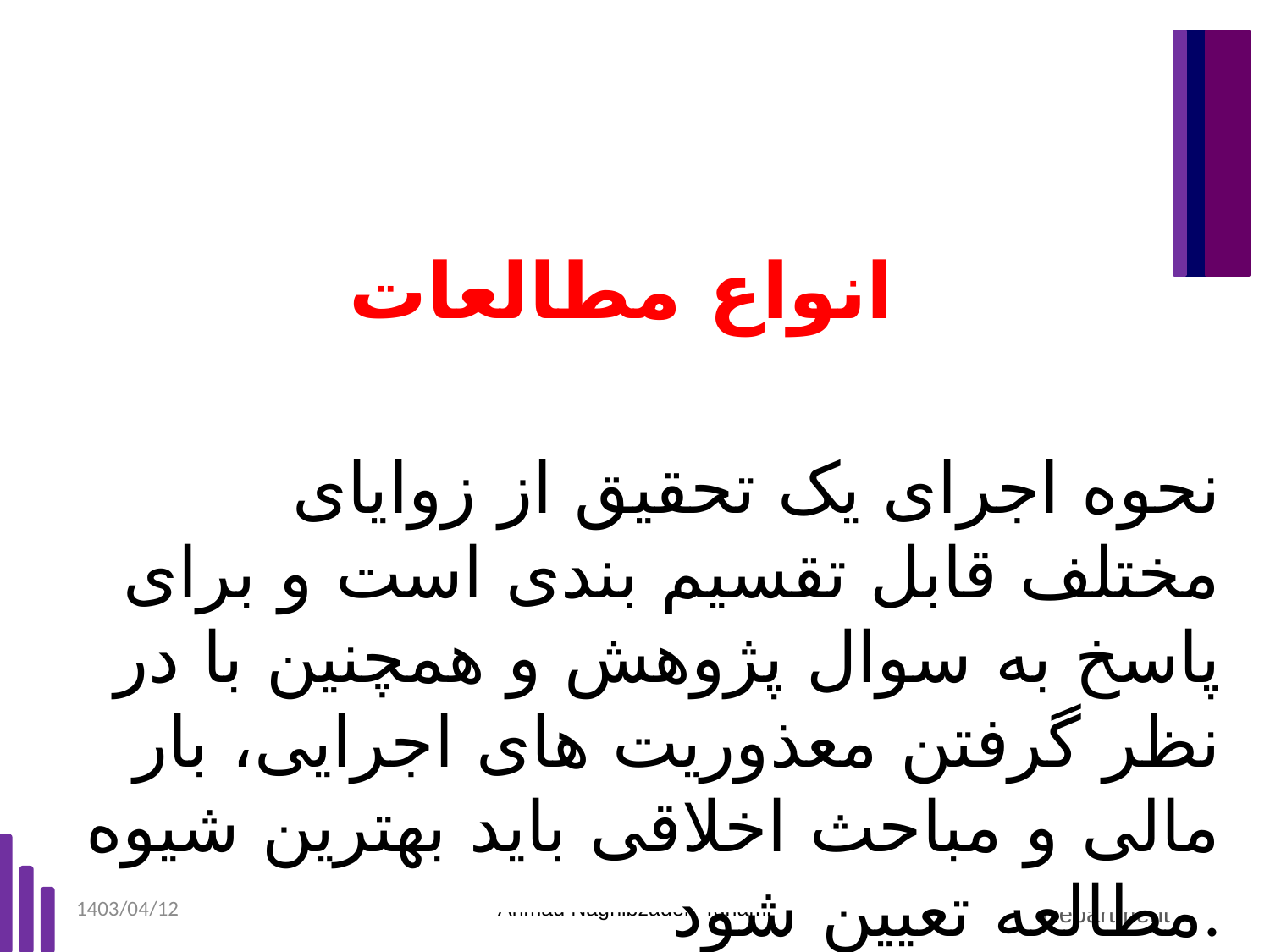

# انواع مطالعات
نحوه اجرای یک تحقیق از زوایای مختلف قابل تقسیم بندی است و برای پاسخ به سوال پژوهش و همچنین با در نظر گرفتن معذوریت های اجرایی، بار مالی و مباحث اخلاقی باید بهترین شیوه مطالعه تعیین شود.
1403/04/12
Ahmad Naghibzadeh-Tahami